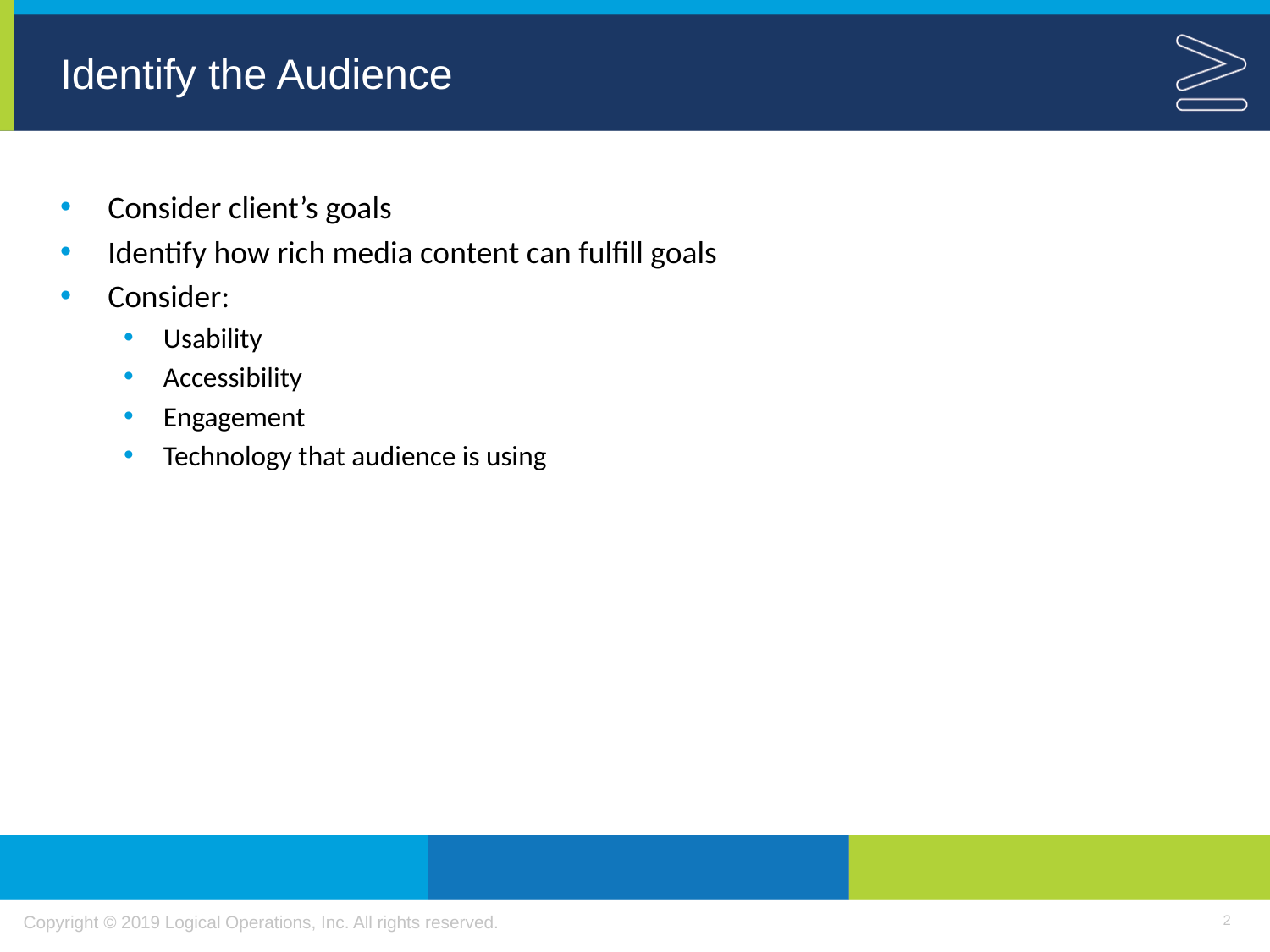

# Identify the Audience
Consider client’s goals
Identify how rich media content can fulfill goals
Consider:
Usability
Accessibility
Engagement
Technology that audience is using

2